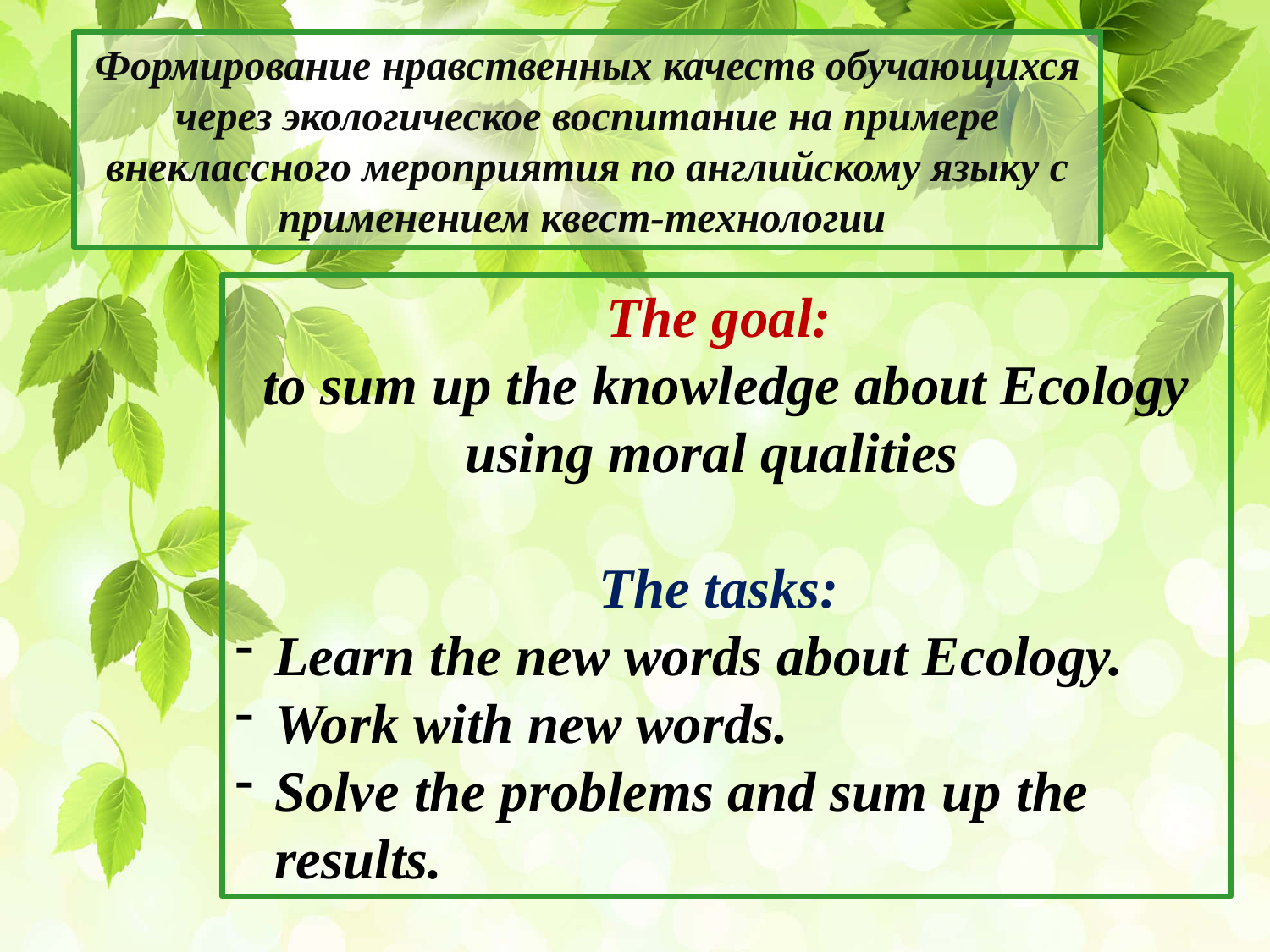

Формирование нравственных качеств обучающихся через экологическое воспитание на примере внеклассного мероприятия по английскому языку с применением квест-технологии
The goal:
to sum up the knowledge about Ecology using moral qualities

The tasks:
Learn the new words about Ecology.
Work with new words.
Solve the problems and sum up the results.